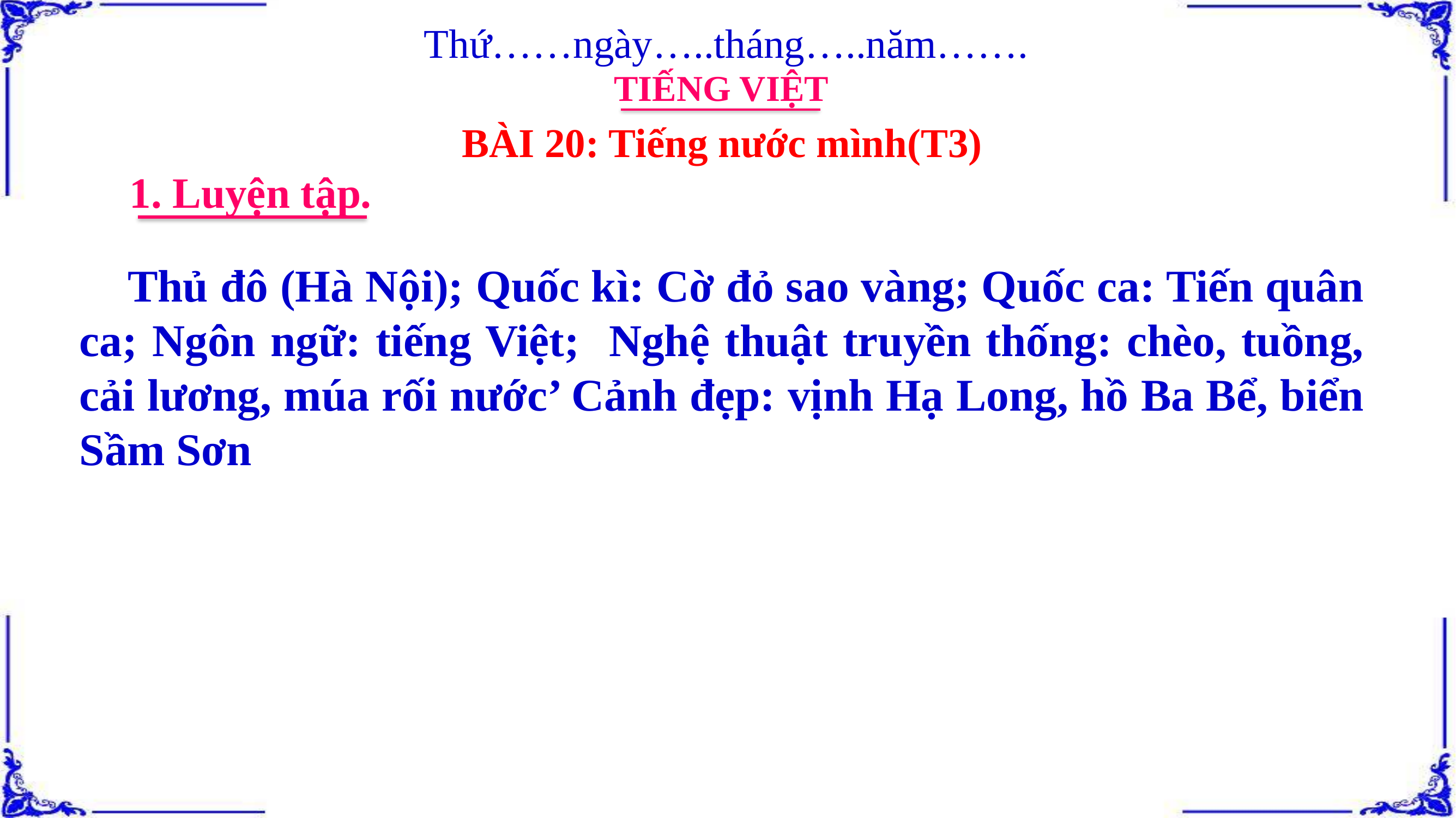

Thứ……ngày…..tháng…..năm…….
TIẾNG VIỆT
BÀI 20: Tiếng nước mình(T3)
1. Luyện tập.
    Thủ đô (Hà Nội); Quốc kì: Cờ đỏ sao vàng; Quốc ca: Tiến quân ca; Ngôn ngữ: tiếng Việt;  Nghệ thuật truyền thống: chèo, tuồng, cải lương, múa rối nước’ Cảnh đẹp: vịnh Hạ Long, hồ Ba Bể, biển Sầm Sơn